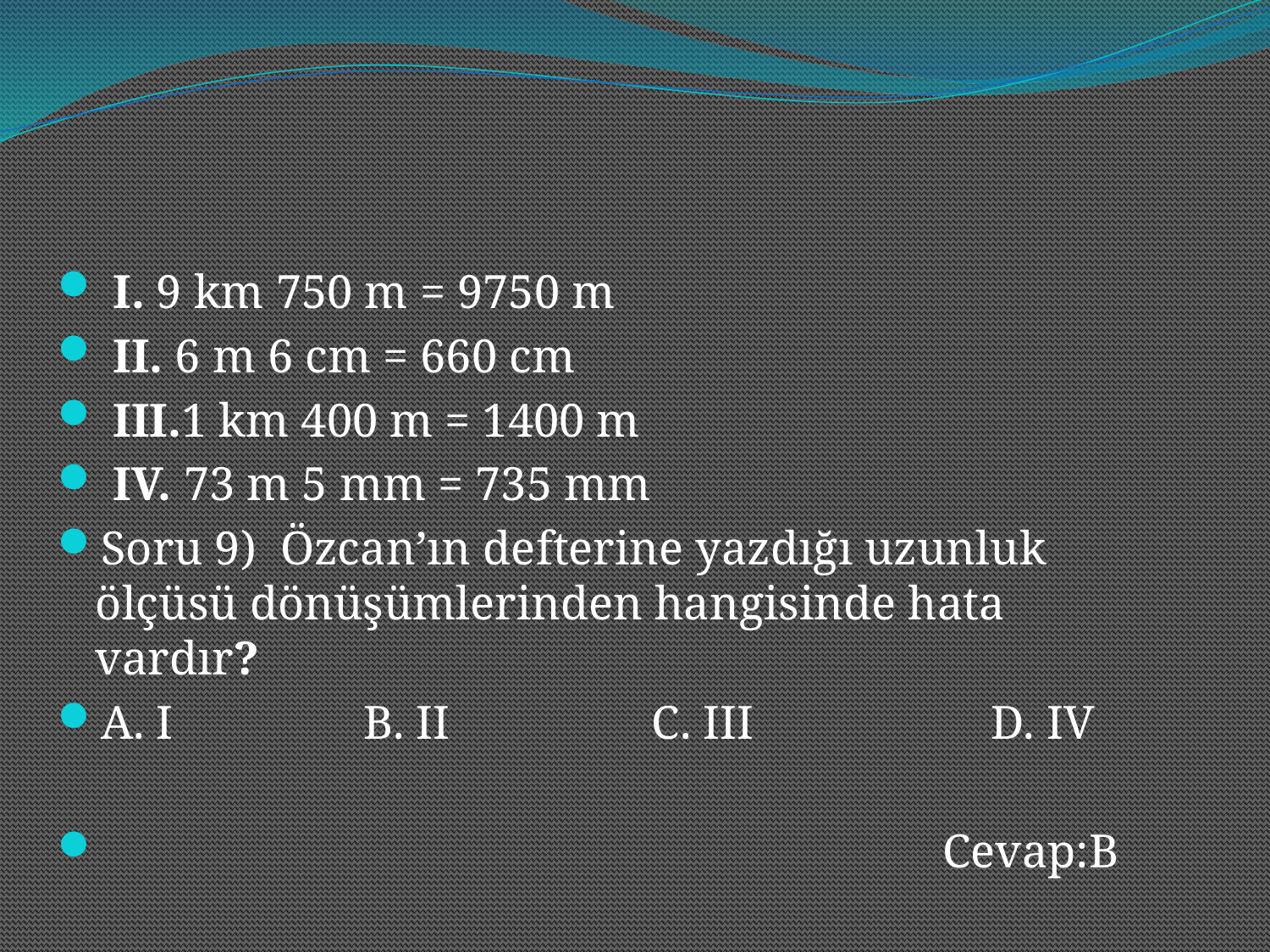

I. 9 km 750 m = 9750 m
 II. 6 m 6 cm = 660 cm
 III.1 km 400 m = 1400 m
 IV. 73 m 5 mm = 735 mm
Soru 9)  Özcan’ın defterine yazdığı uzunluk ölçüsü dönüşümlerinden hangisinde hata vardır?
A. I                B. II                 C. III                    D. IV

                                                                       Cevap:B